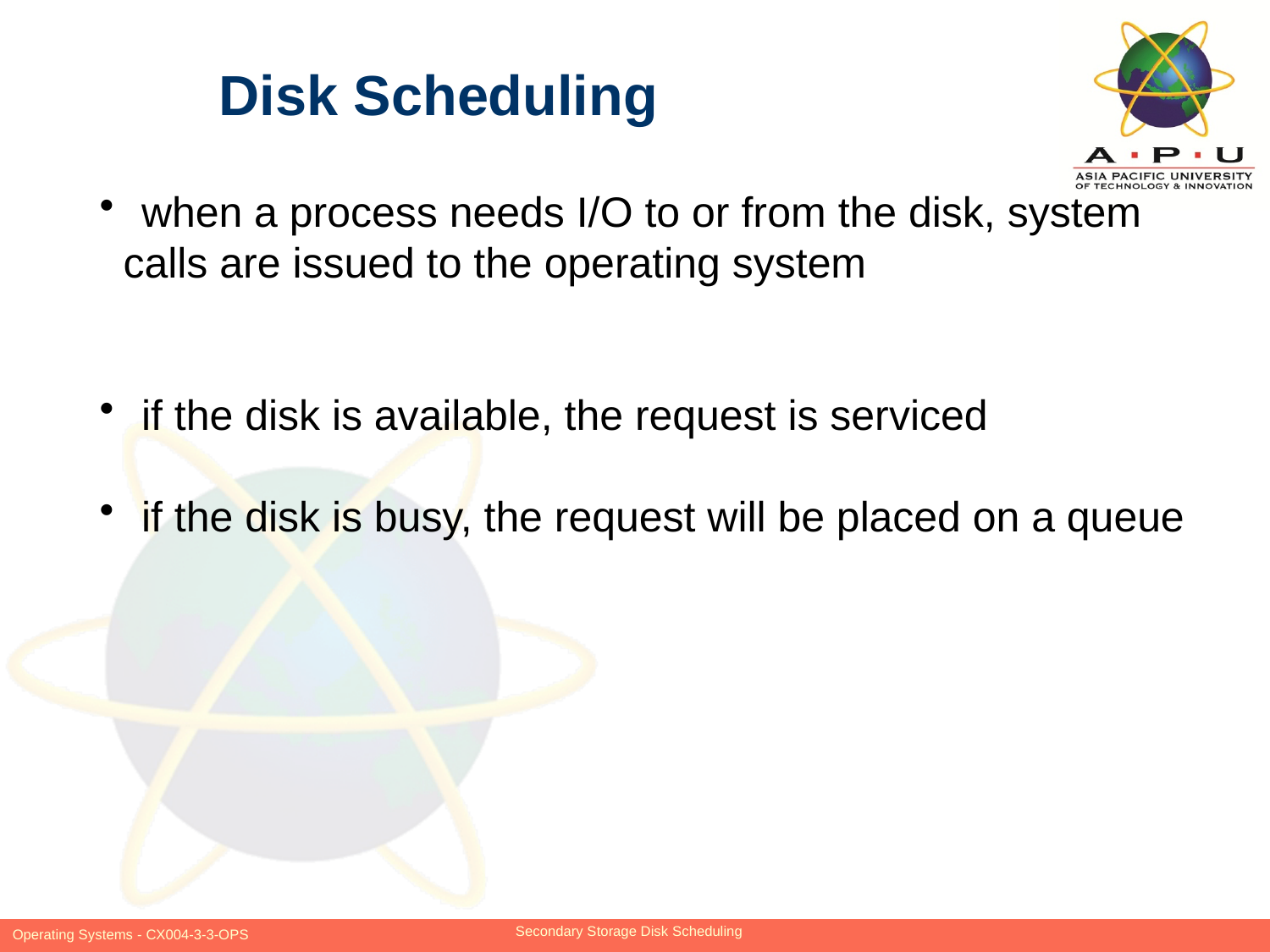

Disk Scheduling
 when a process needs I/O to or from the disk, system
  calls are issued to the operating system

 if the disk is available, the request is serviced

 if the disk is busy, the request will be placed on a queue

Slide 23 of 21